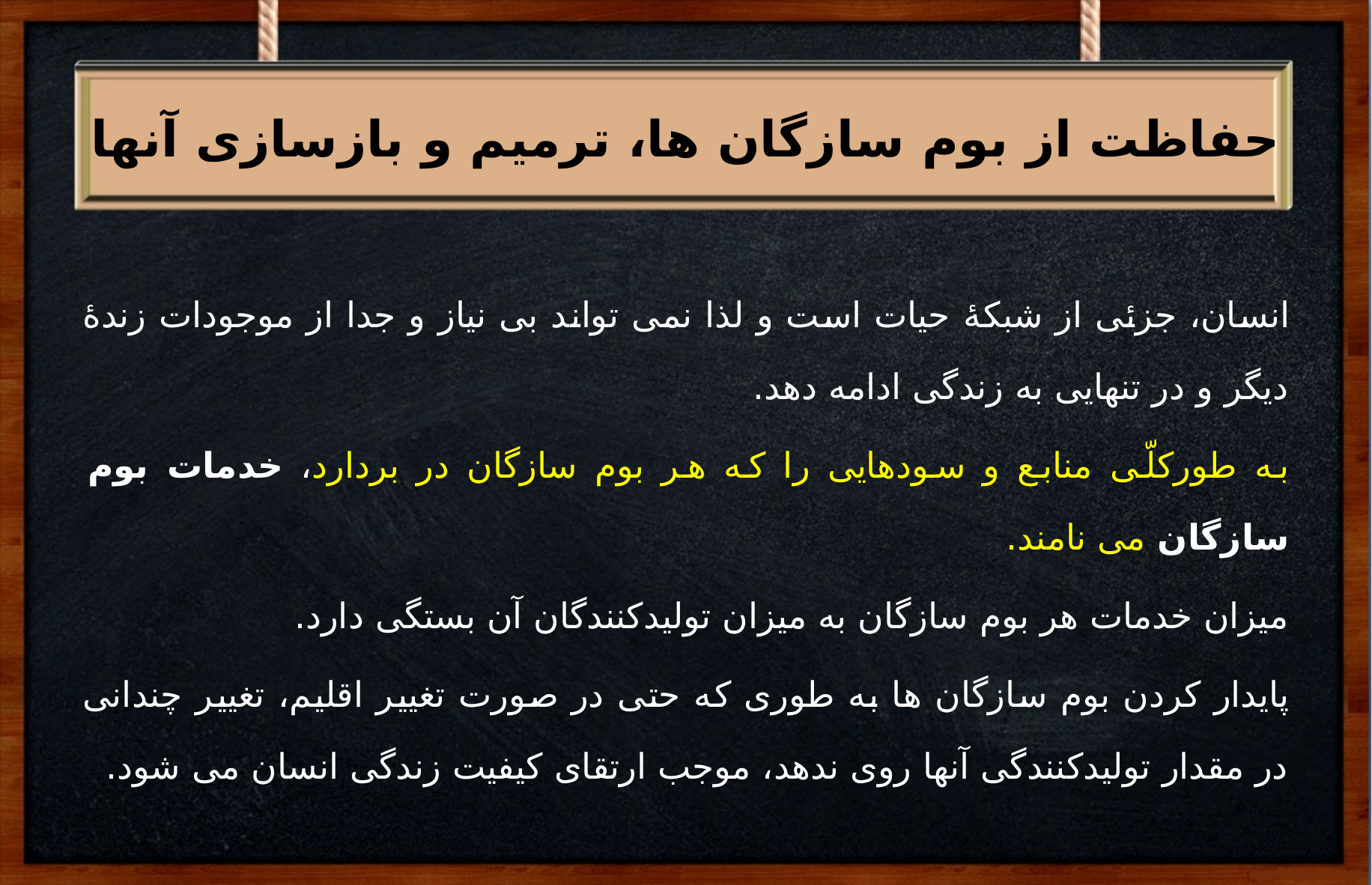

#
حفاظت از بوم سازگان ها، ترمیم و بازسازی آنها
انسان، جزئی از شبکۀ حیات است و لذا نمی تواند بی نیاز و جدا از موجودات زندۀ دیگر و در تنهایی به زندگی ادامه دهد.
به طورکلّی منابع و سودهایی را که هر بوم سازگان در بردارد، خدمات بوم سازگان می نامند.
میزان خدمات هر بوم سازگان به میزان تولیدکنندگان آن بستگی دارد.
پایدار کردن بوم سازگان ها به طوری که حتی در صورت تغییر اقلیم، تغییر چندانی در مقدار تولیدکنندگی آنها روی ندهد، موجب ارتقای کیفیت زندگی انسان می شود.